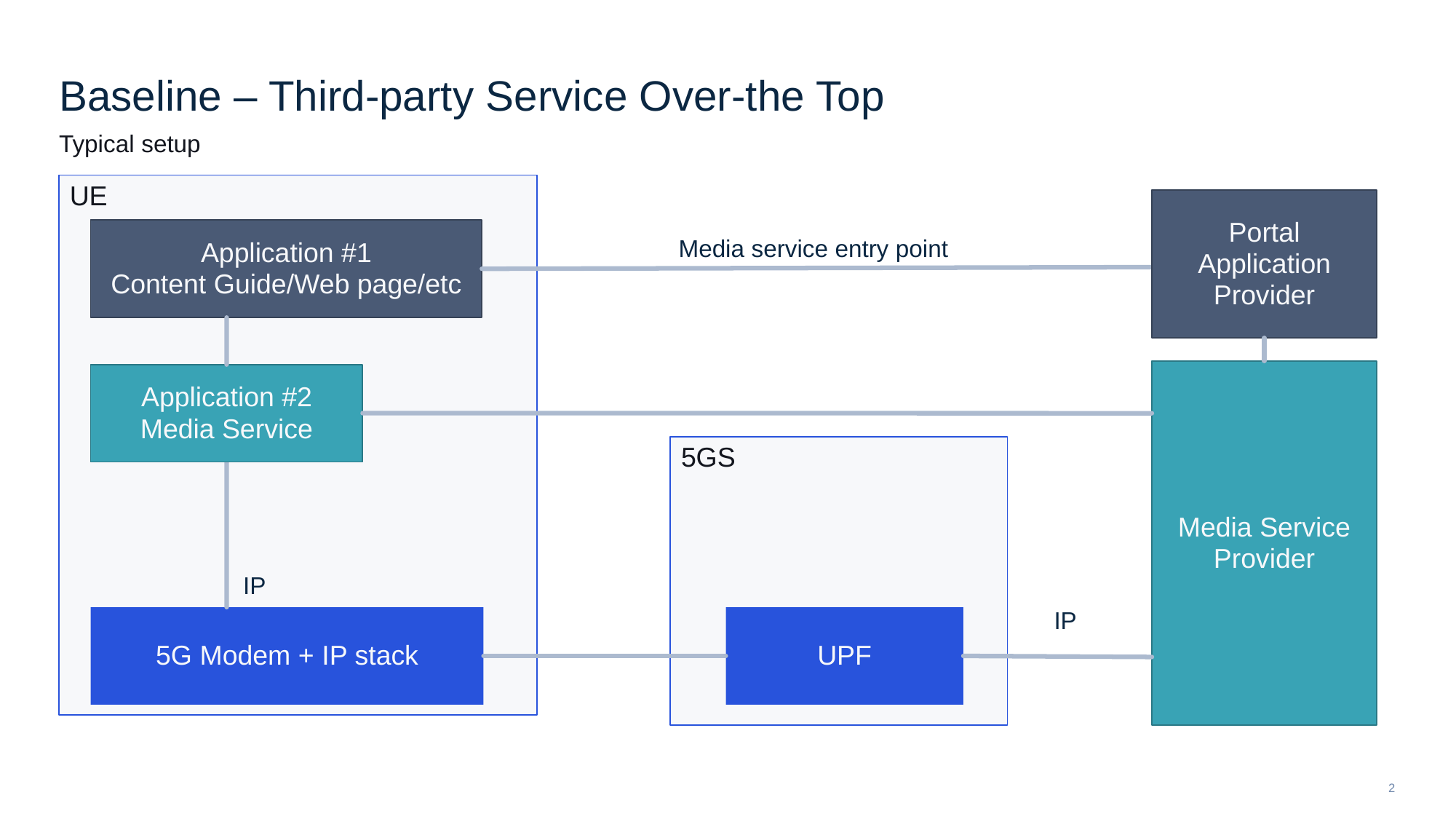

# Baseline – Third-party Service Over-the Top
Typical setup
UE
Portal Application
Provider
Application #1
Content Guide/Web page/etc
Media service entry point
Media Service
Provider
Application #2
Media Service
5GS
IP
5G Modem + IP stack
UPF
IP